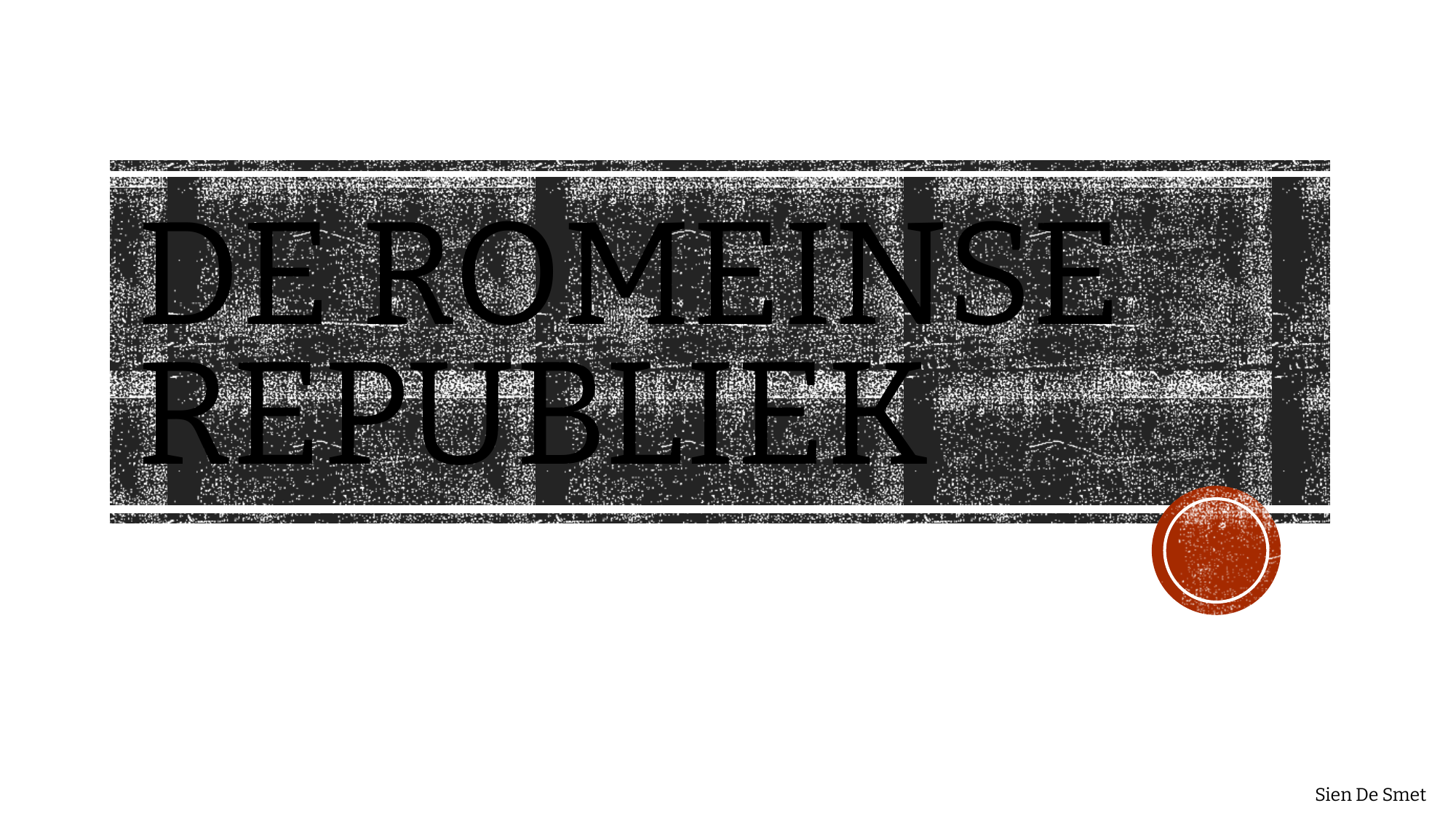

# De Romeinse Republiek
Sien De Smet